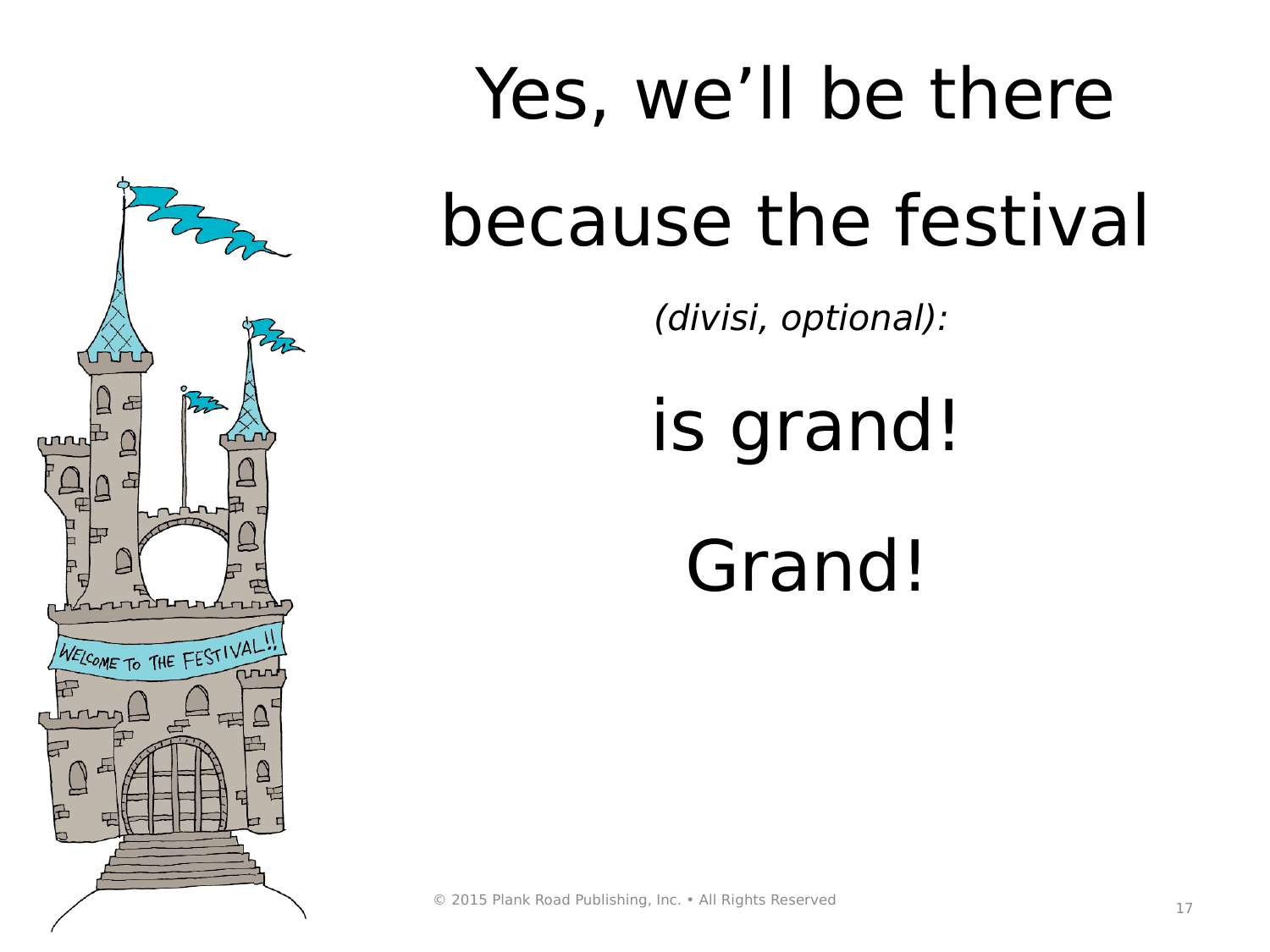

Yes, we’ll be there
because the festival
(divisi, optional):
is grand!
Grand!
17